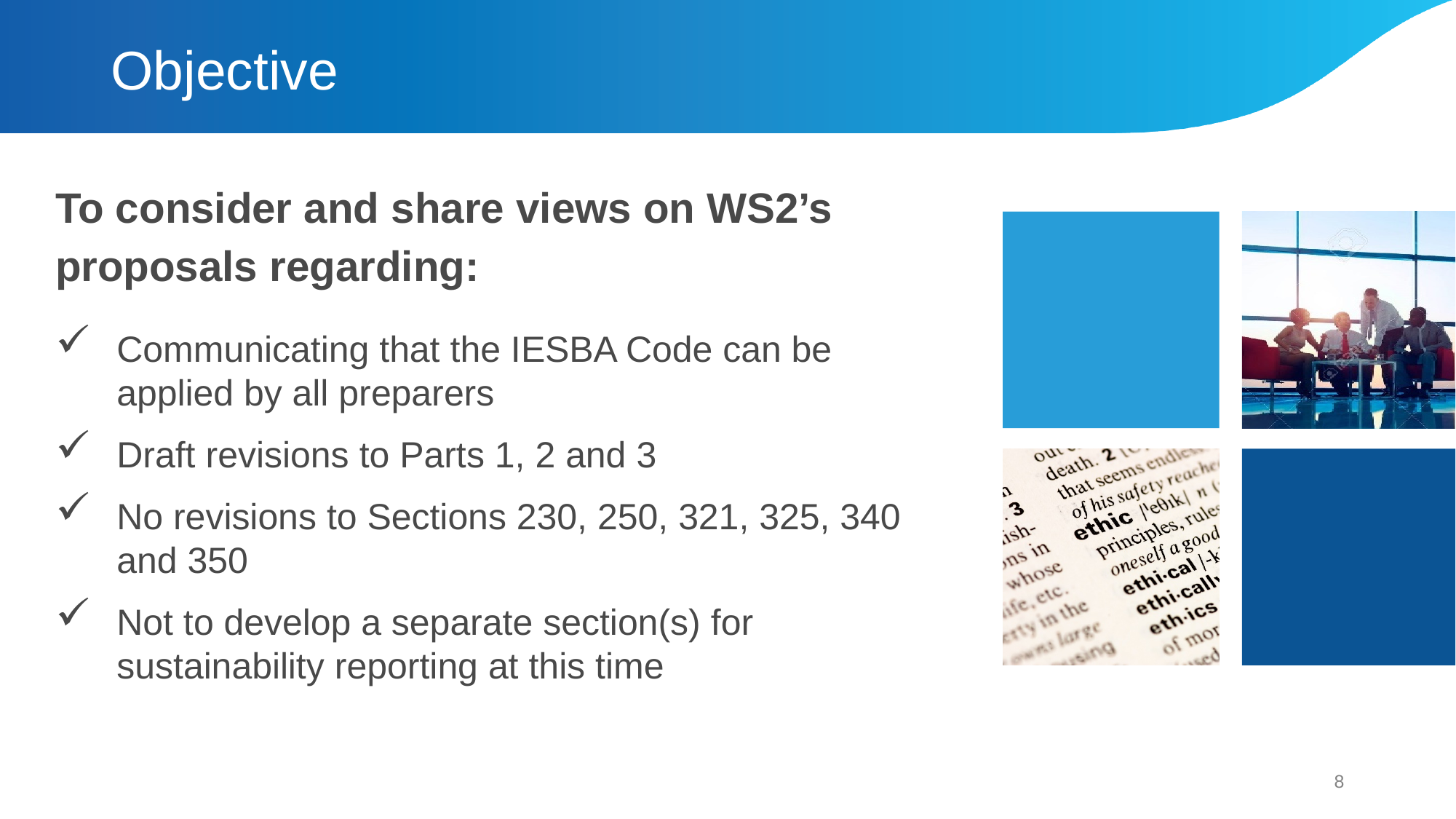

# Objective
To consider and share views on WS2’s proposals regarding:
Communicating that the IESBA Code can be applied by all preparers
Draft revisions to Parts 1, 2 and 3
No revisions to Sections 230, 250, 321, 325, 340 and 350
Not to develop a separate section(s) for sustainability reporting at this time
8